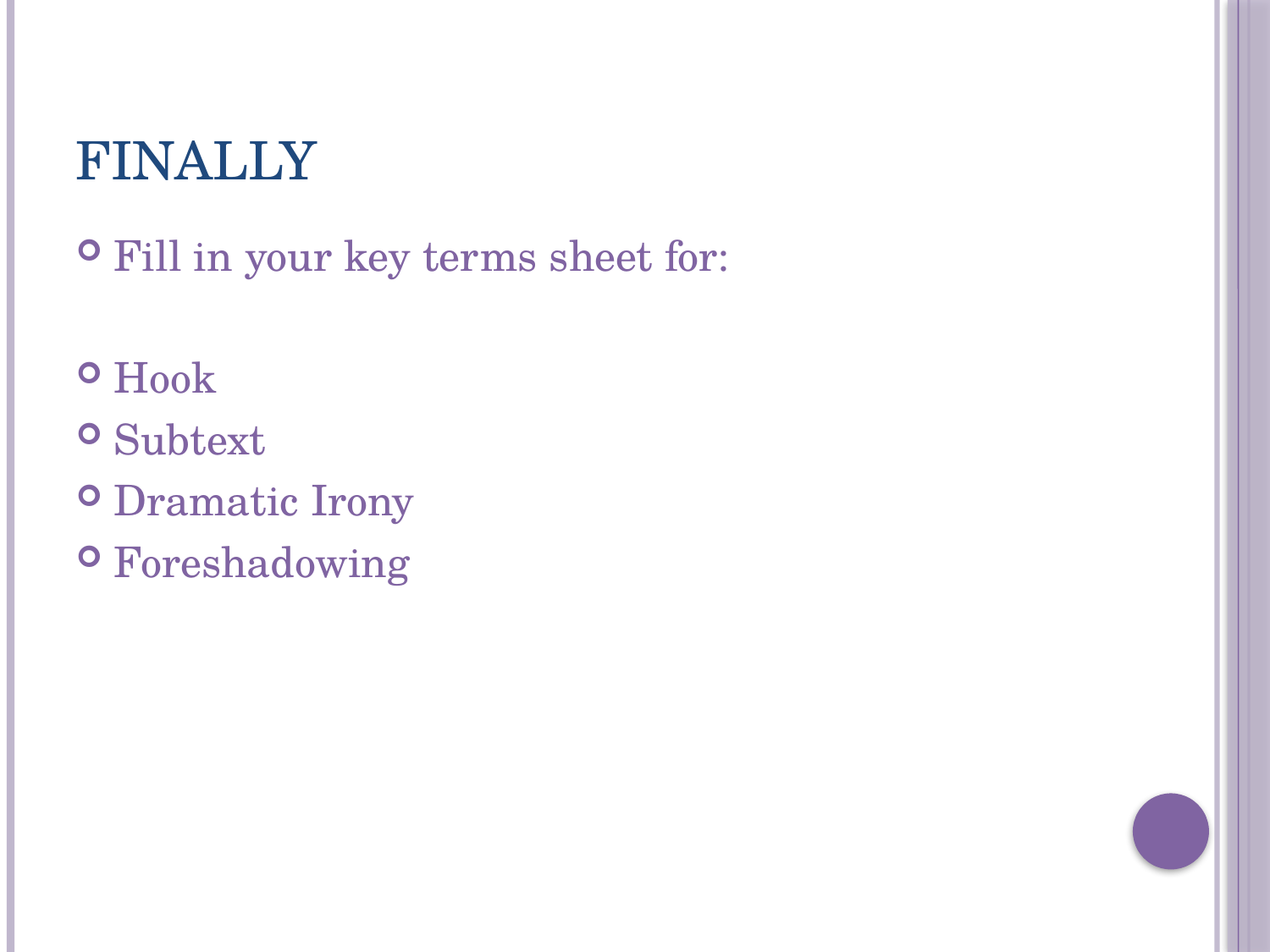

# Finally
Fill in your key terms sheet for:

Hook
Subtext
Dramatic Irony
Foreshadowing